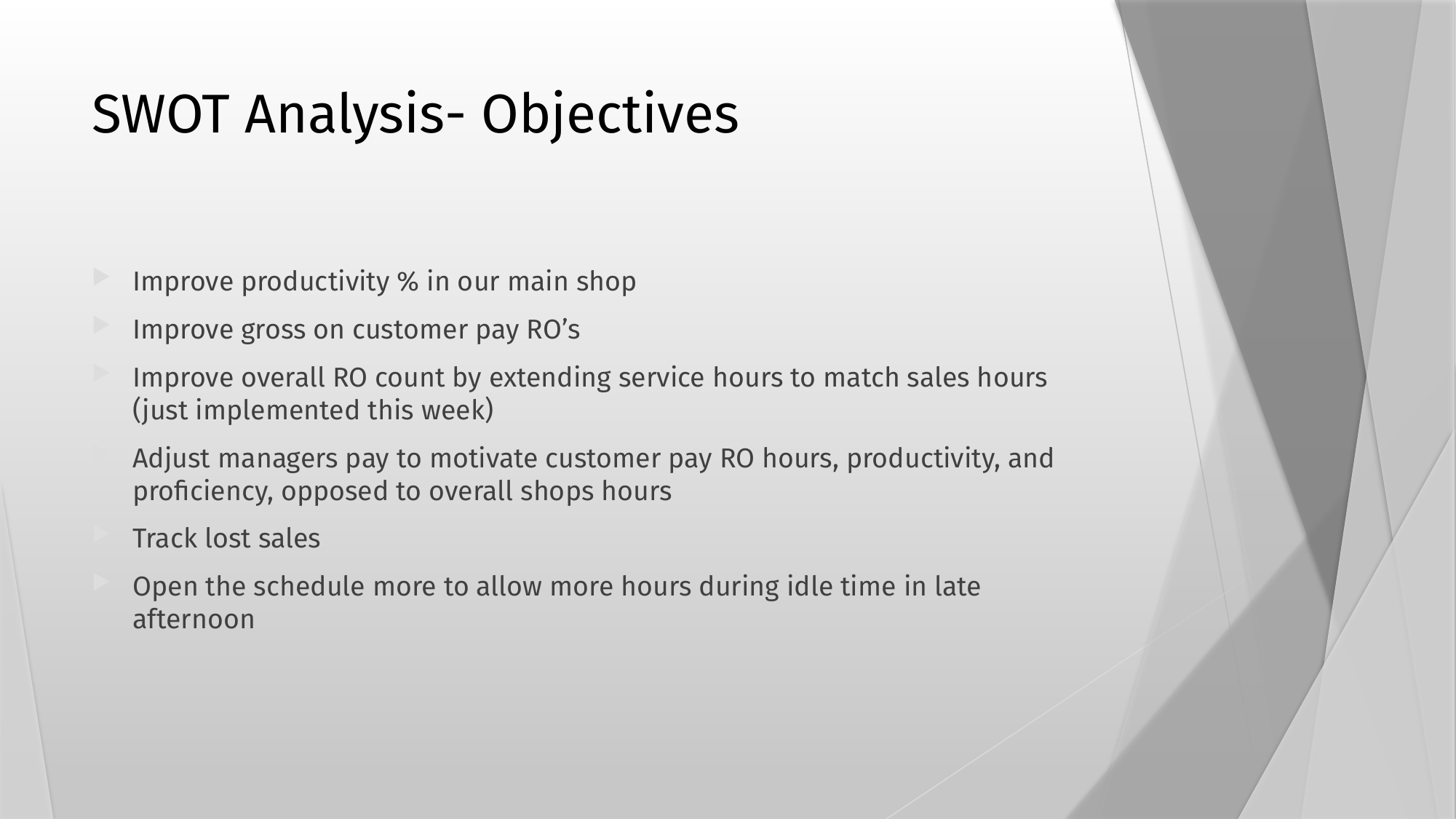

# SWOT Analysis- Objectives
Improve productivity % in our main shop
Improve gross on customer pay RO’s
Improve overall RO count by extending service hours to match sales hours (just implemented this week)
Adjust managers pay to motivate customer pay RO hours, productivity, and proficiency, opposed to overall shops hours
Track lost sales
Open the schedule more to allow more hours during idle time in late afternoon